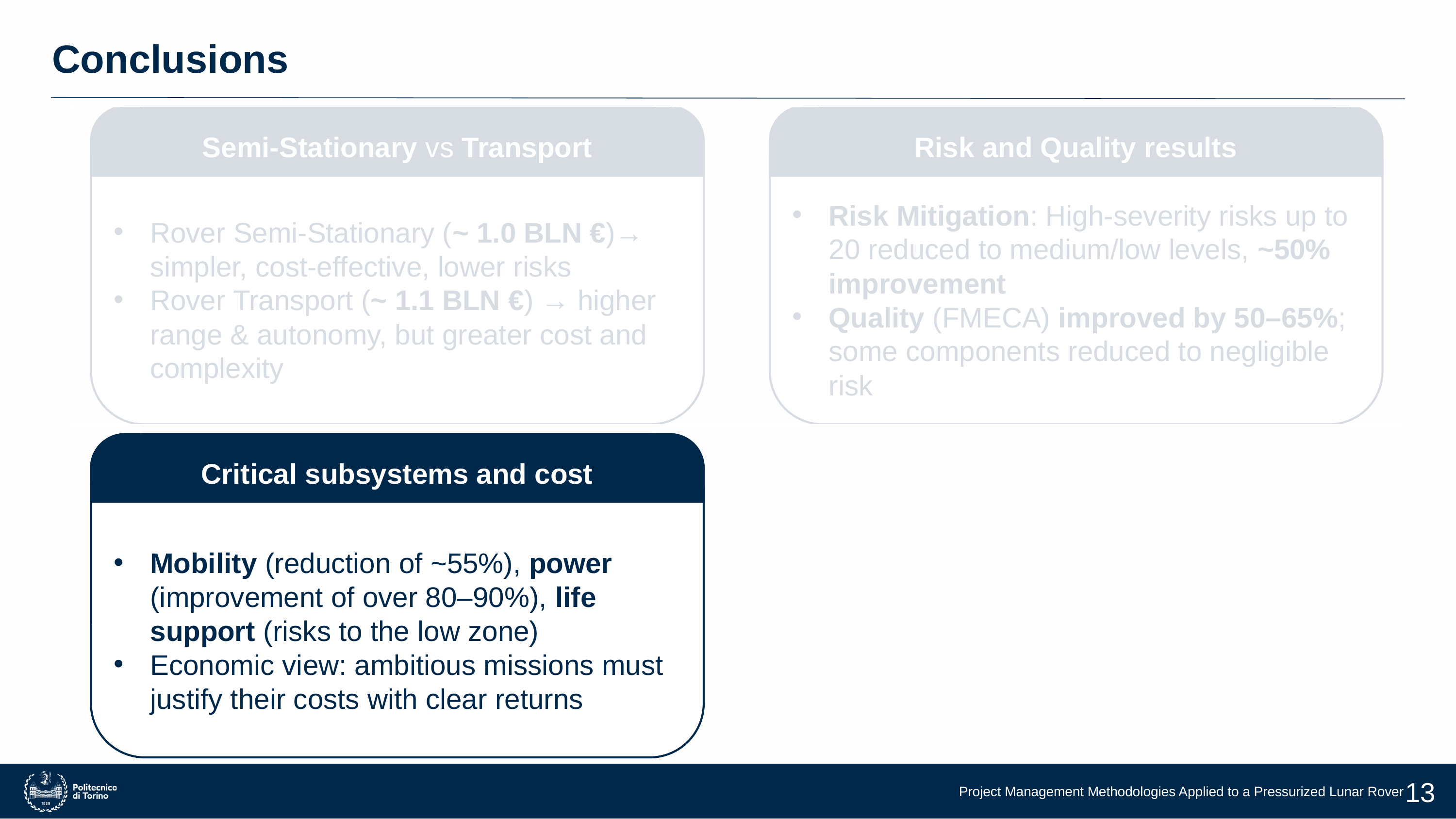

Conclusions

Rover Semi-Stationary (~ 1.0 BLN €)→ simpler, cost-effective, lower risks
Rover Transport (~ 1.1 BLN €) → higher range & autonomy, but greater cost and complexity
Semi-Stationary vs Transport

Risk Mitigation: High-severity risks up to 20 reduced to medium/low levels, ~50% improvement
Quality (FMECA) improved by 50–65%; some components reduced to negligible risk
Risk and Quality results

Mobility (reduction of ~55%), power (improvement of over 80–90%), life support (risks to the low zone)
Economic view: ambitious missions must justify their costs with clear returns
Critical subsystems and cost

13

Project Management Methodologies Applied to a Pressurized Lunar Rover